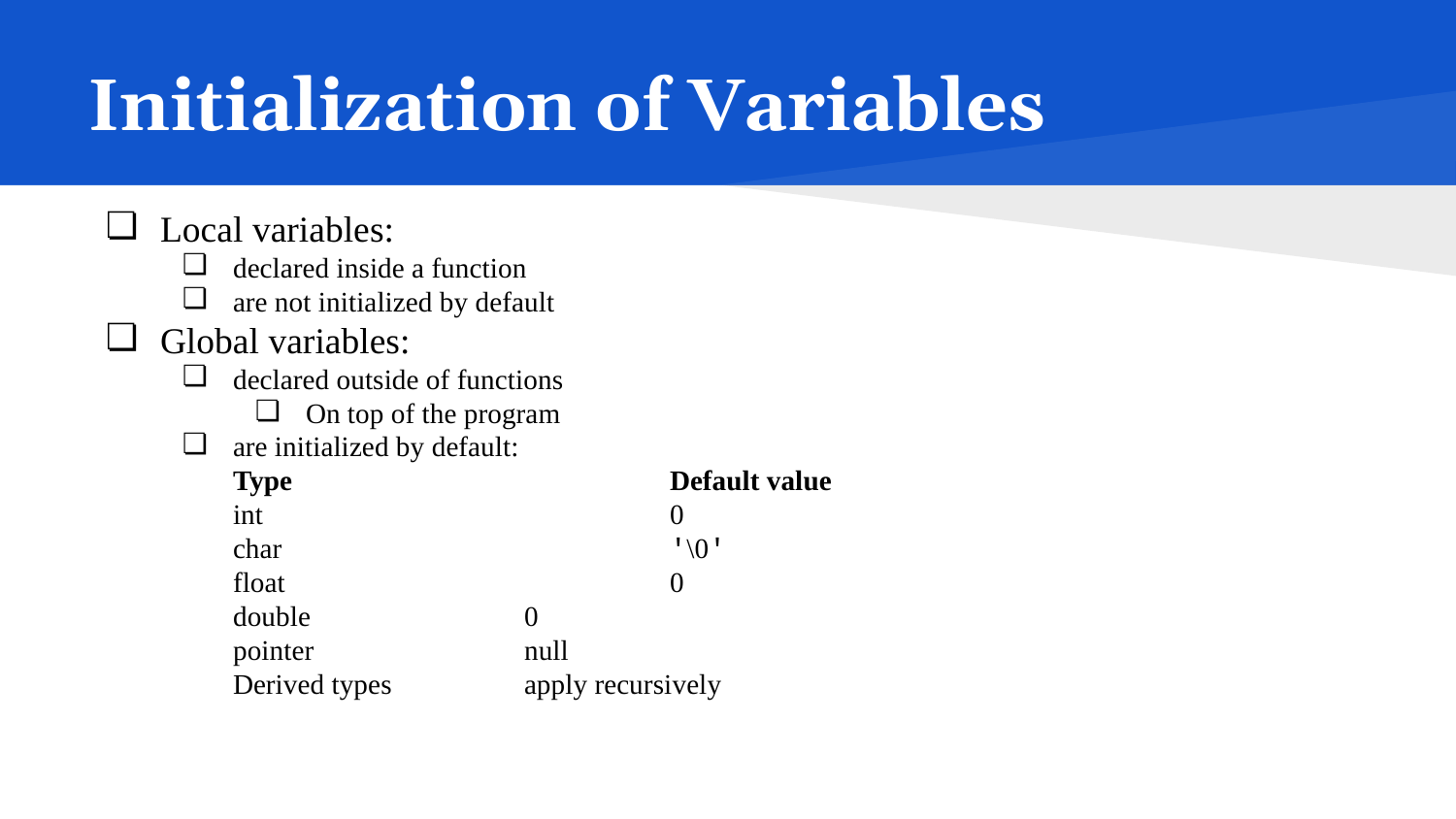

# Initialization of Variables
Local variables:
declared inside a function
are not initialized by default
Global variables:
declared outside of functions
On top of the program
are initialized by default:
Type			Default value
int			0
char			'\0'
float			0
double		0
pointer		null
Derived types	apply recursively